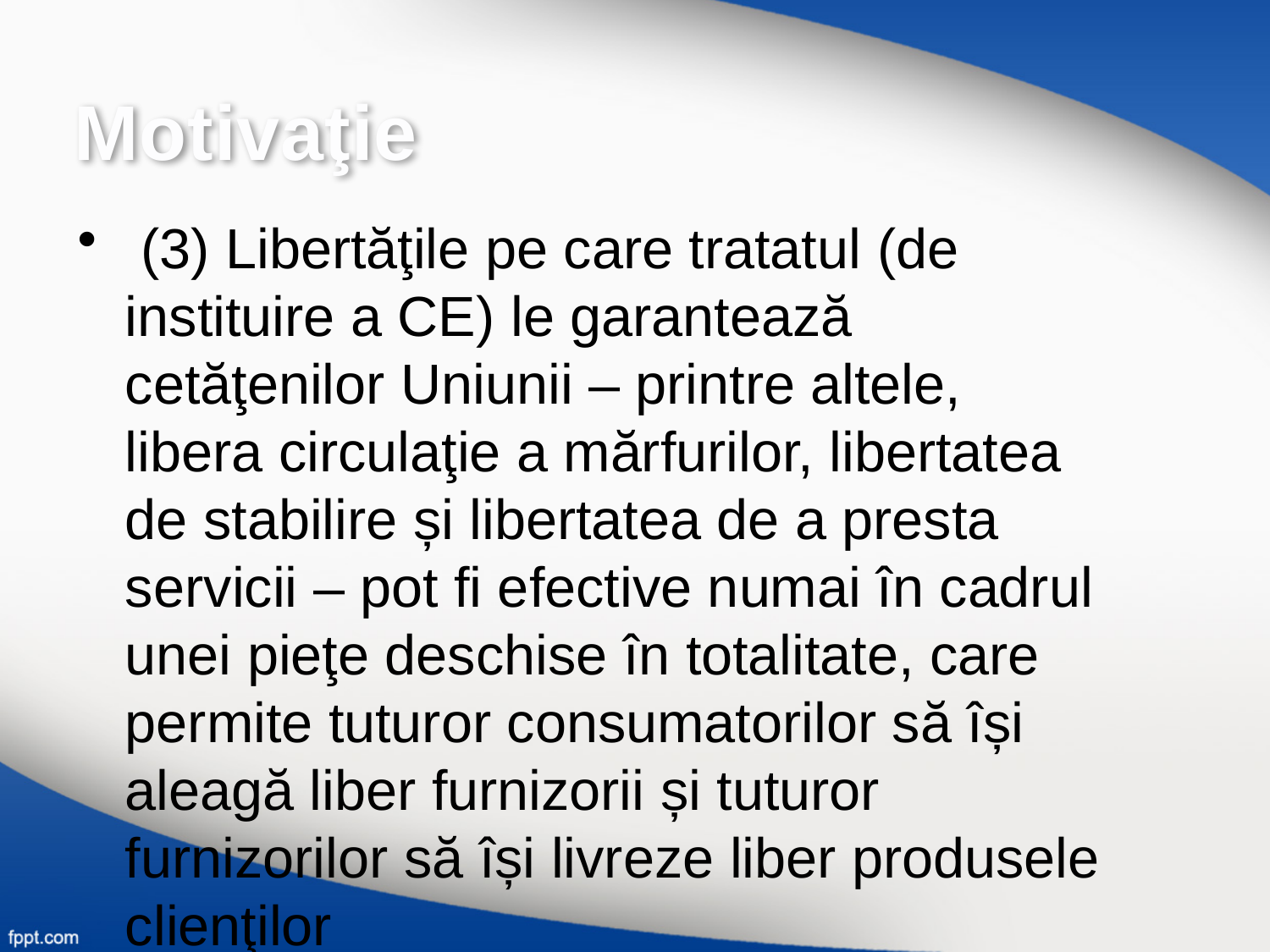

Motivaţie
 (3) Libertăţile pe care tratatul (de instituire a CE) le garantează cetăţenilor Uniunii – printre altele, libera circulaţie a mărfurilor, libertatea de stabilire și libertatea de a presta servicii – pot fi efective numai în cadrul unei pieţe deschise în totalitate, care permite tuturor consumatorilor să își aleagă liber furnizorii și tuturor furnizorilor să își livreze liber produsele clienţilor